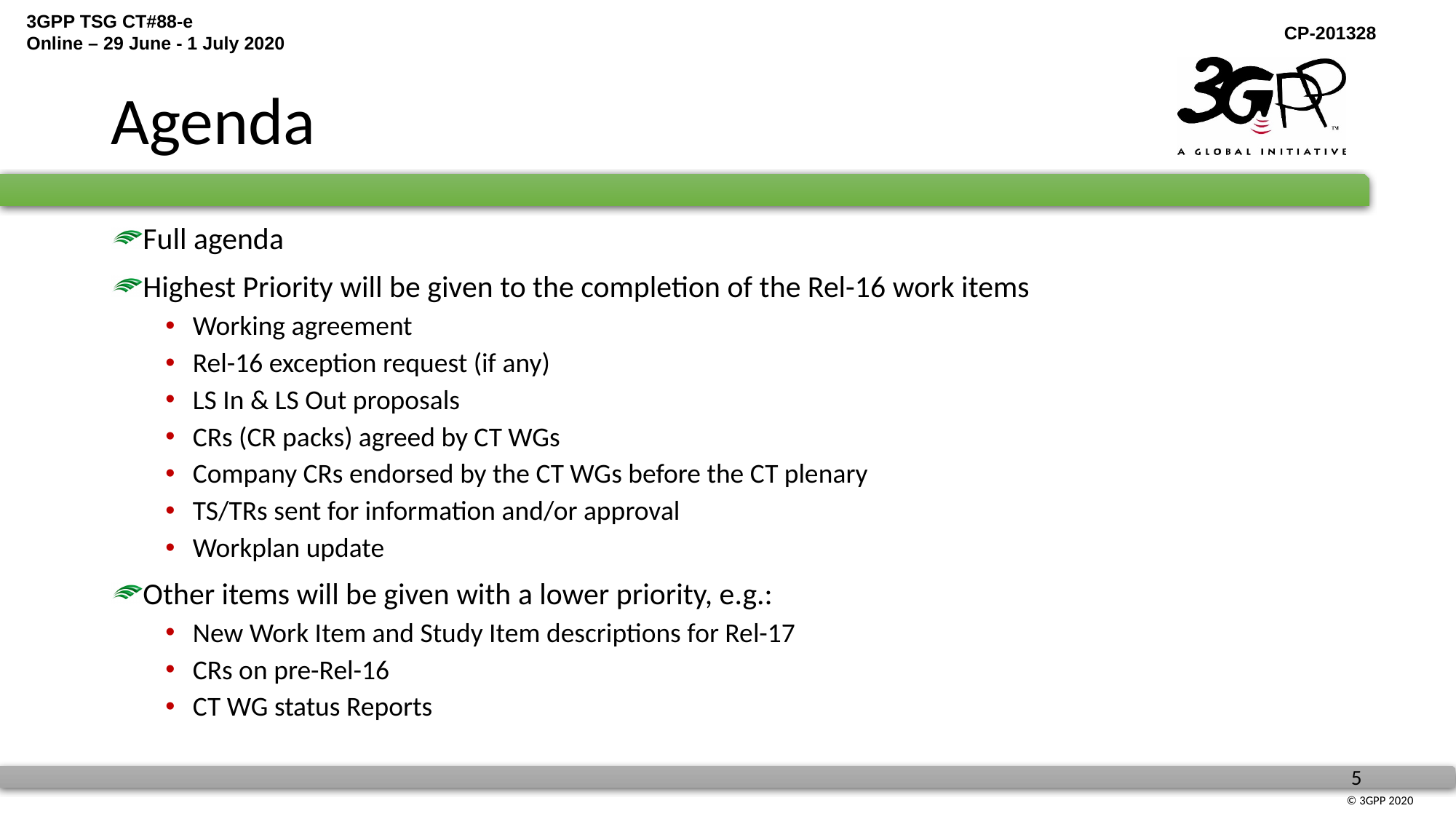

# Agenda
Full agenda
Highest Priority will be given to the completion of the Rel-16 work items
Working agreement
Rel-16 exception request (if any)
LS In & LS Out proposals
CRs (CR packs) agreed by CT WGs
Company CRs endorsed by the CT WGs before the CT plenary
TS/TRs sent for information and/or approval
Workplan update
Other items will be given with a lower priority, e.g.:
New Work Item and Study Item descriptions for Rel-17
CRs on pre-Rel-16
CT WG status Reports